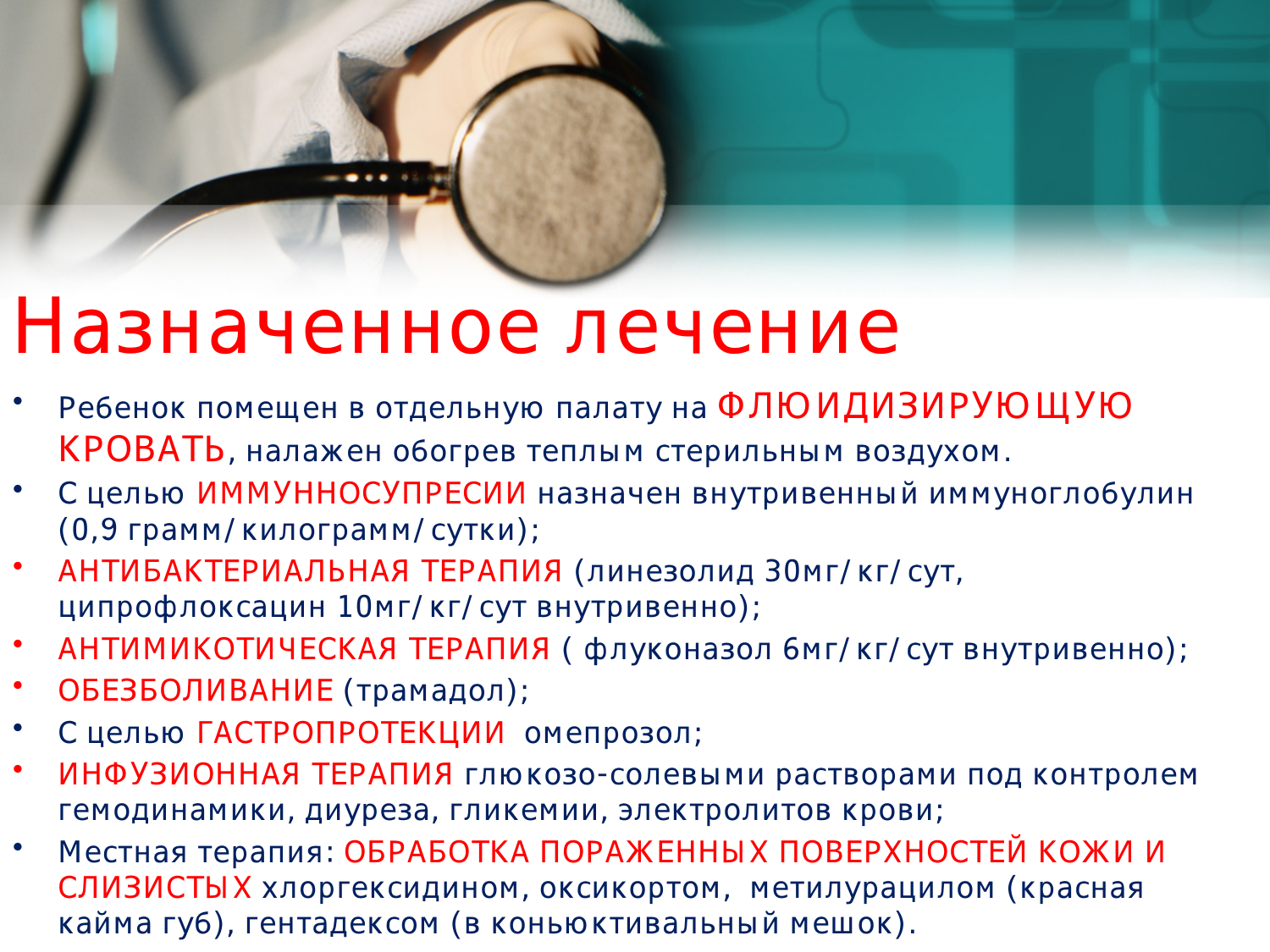

# Назначенное лечение
Ребенок помещен в отдельную палату на ФЛЮИДИЗИРУЮЩУЮ КРОВАТЬ, налажен обогрев теплым стерильным воздухом.
С целью ИММУННОСУПРЕСИИ назначен внутривенный иммуноглобулин (0,9 грамм/килограмм/сутки);
АНТИБАКТЕРИАЛЬНАЯ ТЕРАПИЯ (линезолид 30мг/кг/сут, ципрофлоксацин 10мг/кг/сут внутривенно);
АНТИМИКОТИЧЕСКАЯ ТЕРАПИЯ ( флуконазол 6мг/кг/сут внутривенно);
ОБЕЗБОЛИВАНИЕ (трамадол);
С целью ГАСТРОПРОТЕКЦИИ  омепрозол;
ИНФУЗИОННАЯ ТЕРАПИЯ глюкозо-солевыми растворами под контролем гемодинамики, диуреза, гликемии, электролитов крови;
Местная терапия: ОБРАБОТКА ПОРАЖЕННЫХ ПОВЕРХНОСТЕЙ КОЖИ И СЛИЗИСТЫХ хлоргексидином, оксикортом,  метилурацилом (красная кайма губ), гентадексом (в коньюктивальный мешок).